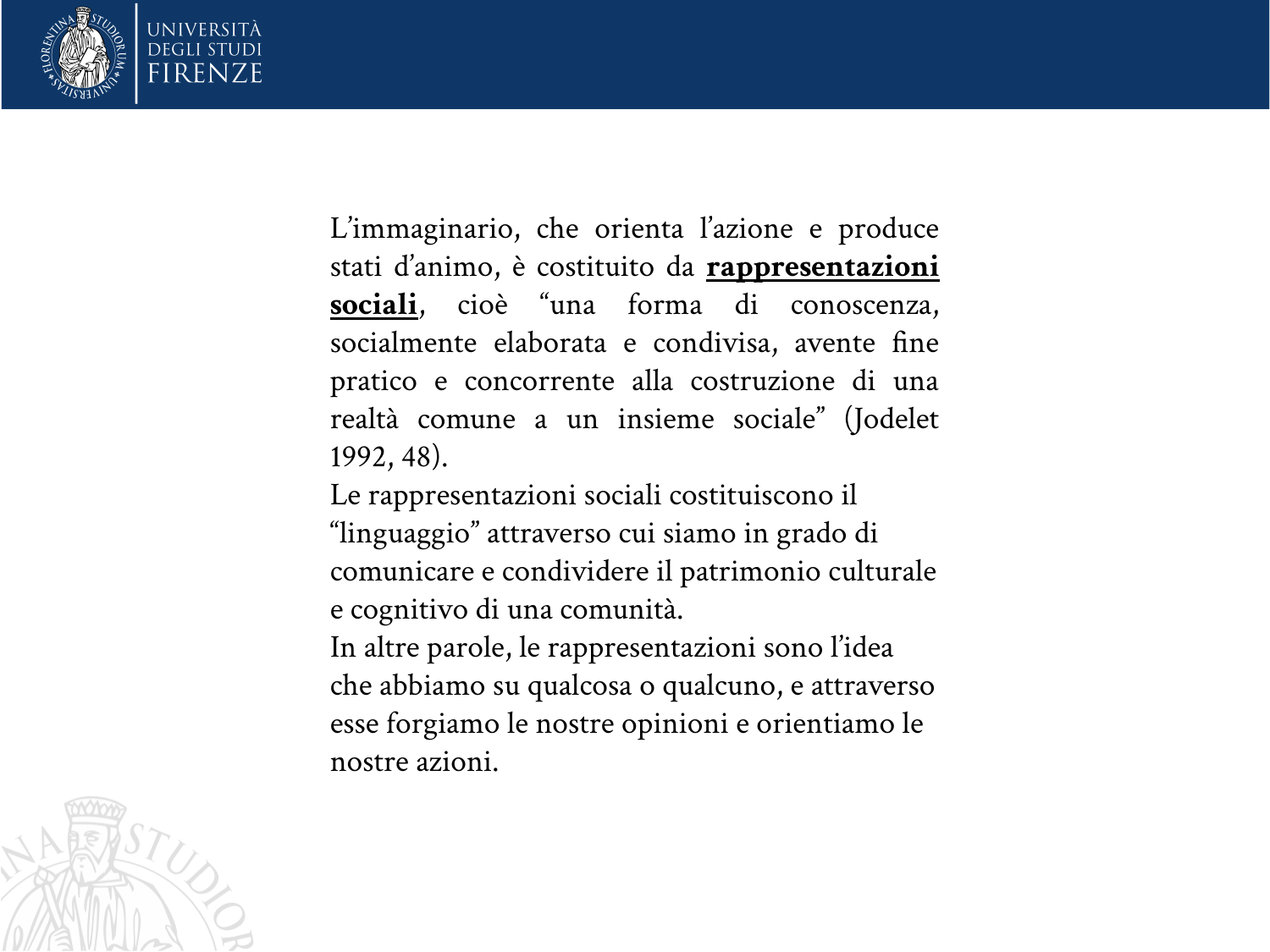

L’immaginario, che orienta l’azione e produce stati d’animo, è costituito da rappresentazioni sociali, cioè “una forma di conoscenza, socialmente elaborata e condivisa, avente fine pratico e concorrente alla costruzione di una realtà comune a un insieme sociale” (Jodelet 1992, 48).
Le rappresentazioni sociali costituiscono il “linguaggio” attraverso cui siamo in grado di comunicare e condividere il patrimonio culturale e cognitivo di una comunità.
In altre parole, le rappresentazioni sono l’idea che abbiamo su qualcosa o qualcuno, e attraverso esse forgiamo le nostre opinioni e orientiamo le nostre azioni.